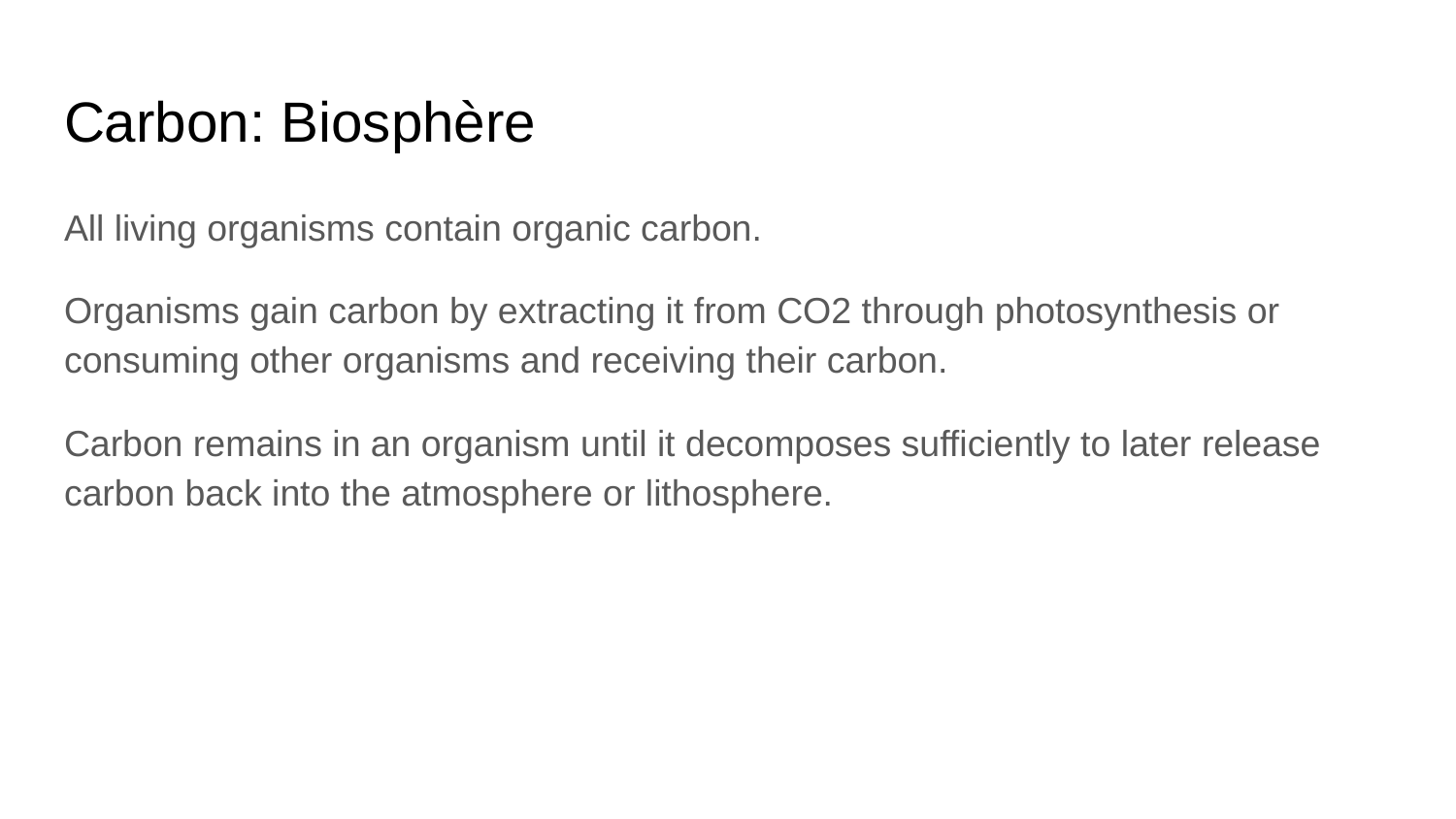

# Carbon: Biosphère
All living organisms contain organic carbon.
Organisms gain carbon by extracting it from CO2 through photosynthesis or consuming other organisms and receiving their carbon.
Carbon remains in an organism until it decomposes sufficiently to later release carbon back into the atmosphere or lithosphere.